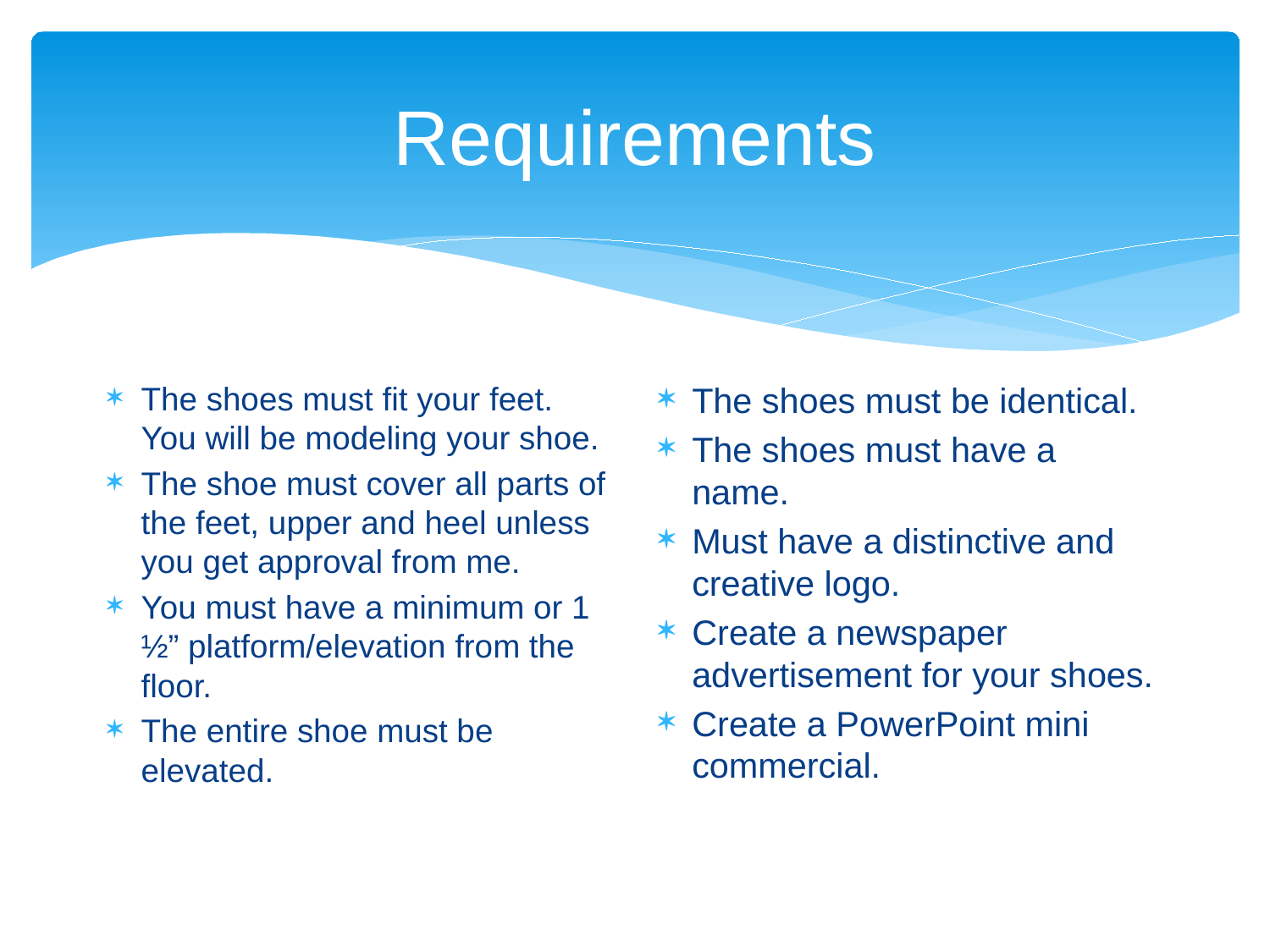

# Requirements
The shoes must fit your feet. You will be modeling your shoe.
The shoe must cover all parts of the feet, upper and heel unless you get approval from me.
You must have a minimum or 1 ½” platform/elevation from the floor.
The entire shoe must be elevated.
The shoes must be identical.
The shoes must have a name.
Must have a distinctive and creative logo.
Create a newspaper advertisement for your shoes.
Create a PowerPoint mini commercial.